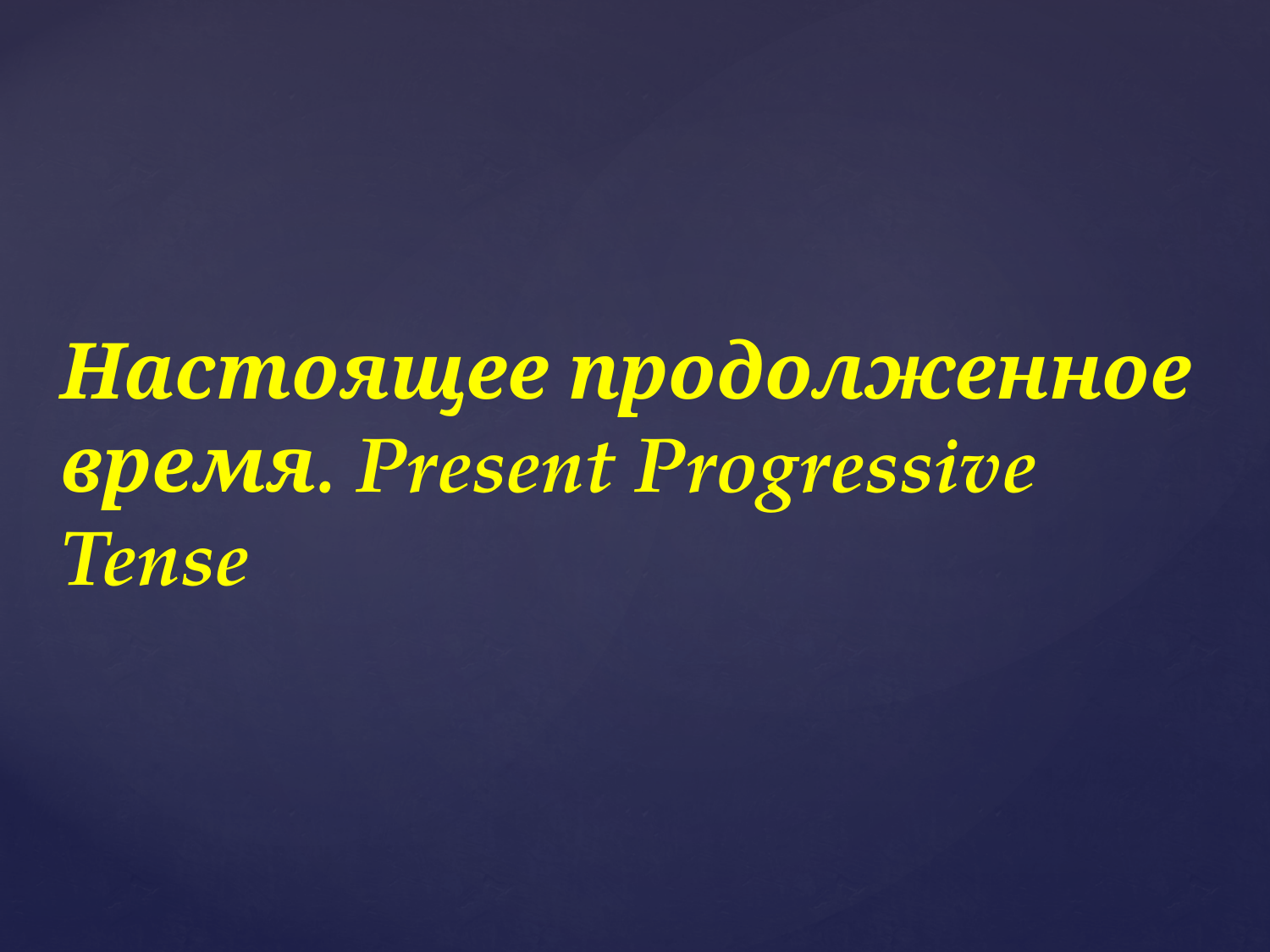

Настоящее продолженное время. Present Progressive Tense
#